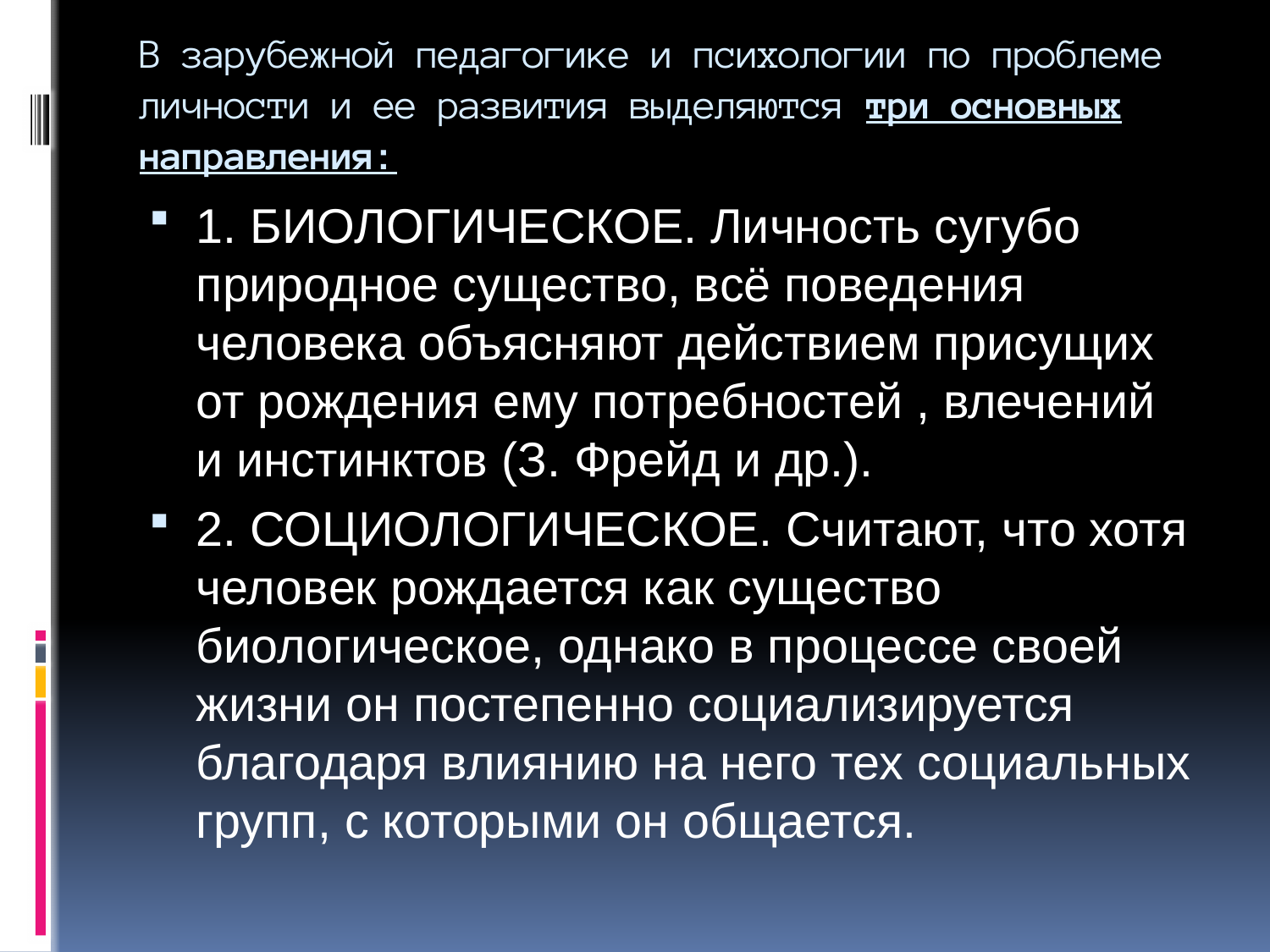

# В зарубежной педагогике и психологии по проблеме личности и ее развития выделяются три основных направления:
1. БИОЛОГИЧЕСКОЕ. Личность сугубо природное существо, всё поведения человека объясняют действием присущих от рождения ему потребностей , влечений и инстинктов (З. Фрейд и др.).
2. СОЦИОЛОГИЧЕСКОЕ. Считают, что хотя человек рождается как существо биологическое, однако в процессе своей жизни он постепенно социализируется благодаря влиянию на него тех социальных групп, с которыми он общается.